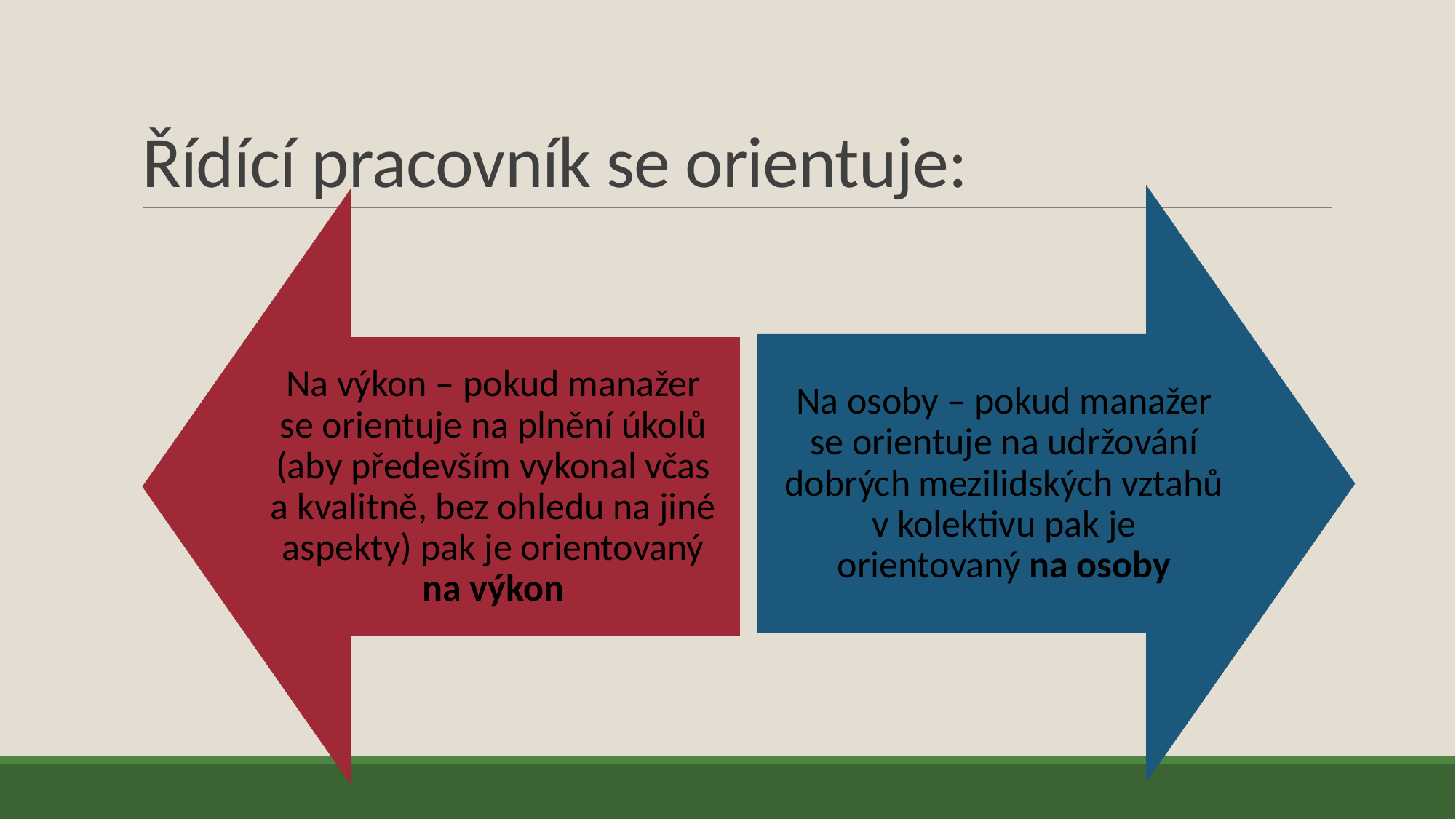

# Řídící pracovník se orientuje:
Na výkon – pokud manažer se orientuje na plnění úkolů (aby především vykonal včas a kvalitně, bez ohledu na jiné aspekty) pak je orientovaný na výkon
Na osoby – pokud manažer se orientuje na udržování dobrých mezilidských vztahů v kolektivu pak je orientovaný na osoby